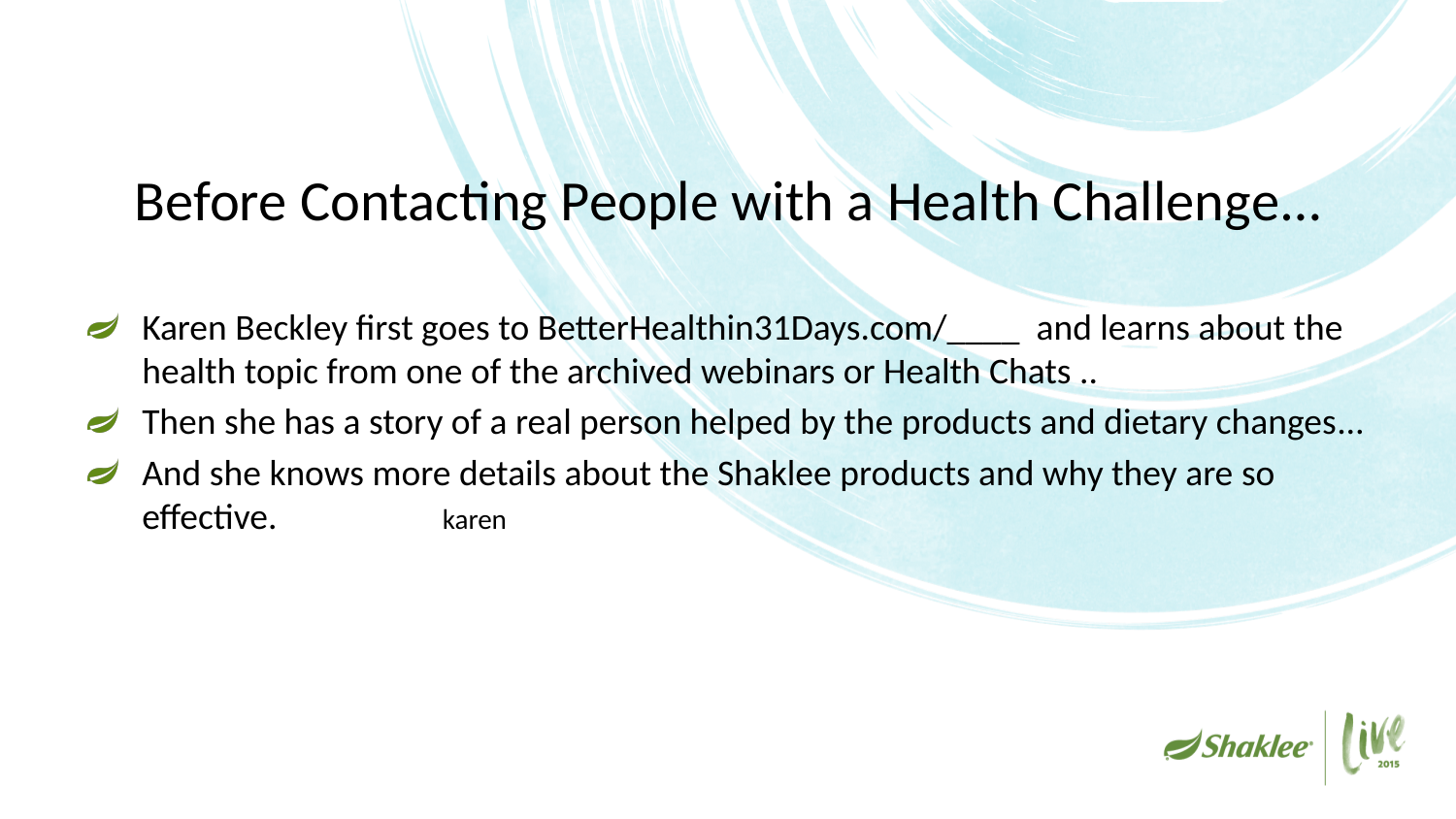

# Before Contacting People with a Health Challenge…
Karen Beckley first goes to BetterHealthin31Days.com/____  and learns about the health topic from one of the archived webinars or Health Chats ..
Then she has a story of a real person helped by the products and dietary changes…
And she knows more details about the Shaklee products and why they are so effective.                    karen